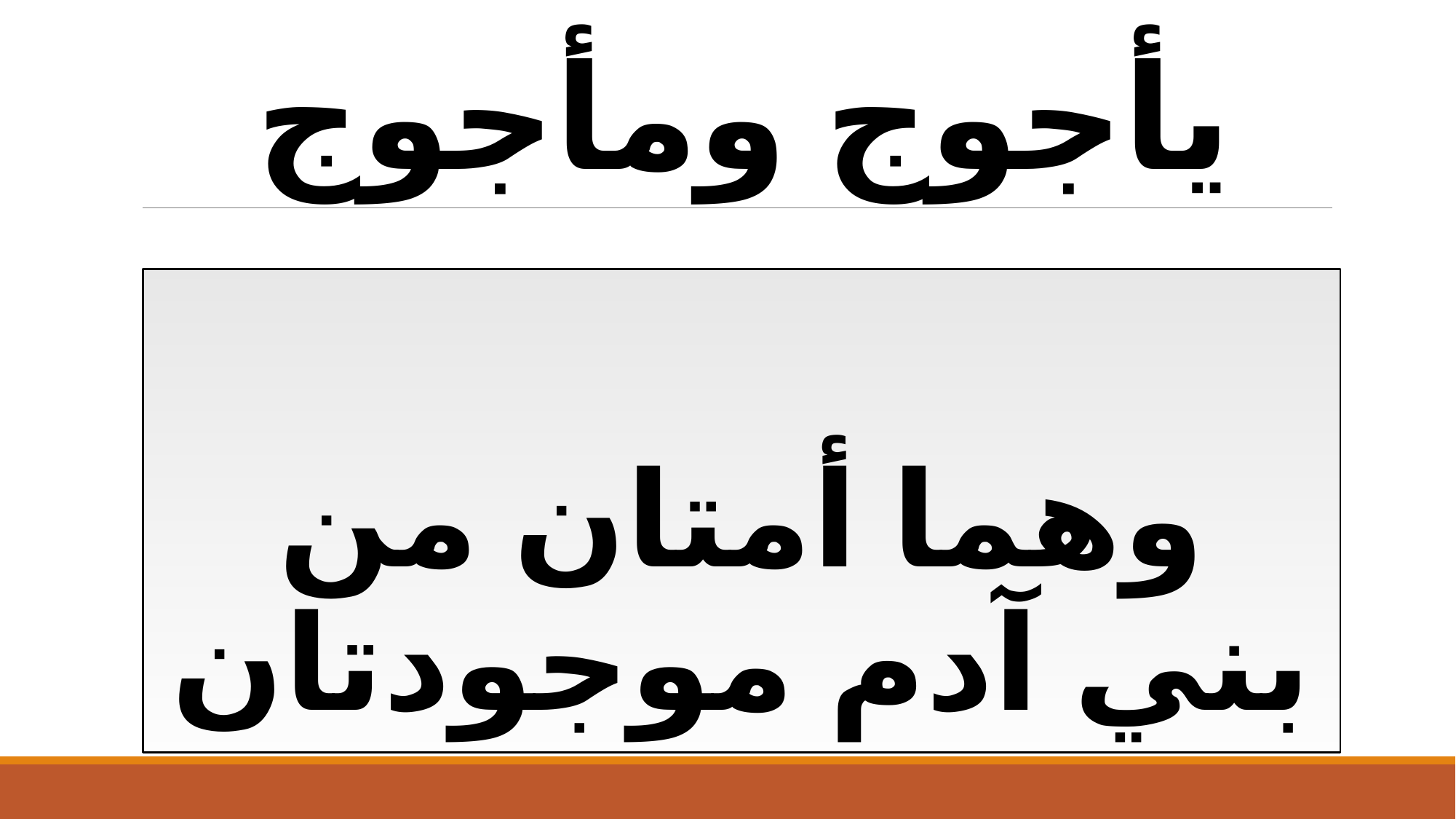

# يأجوج ومأجوج

وهما أمتان من بني آدم موجودتان